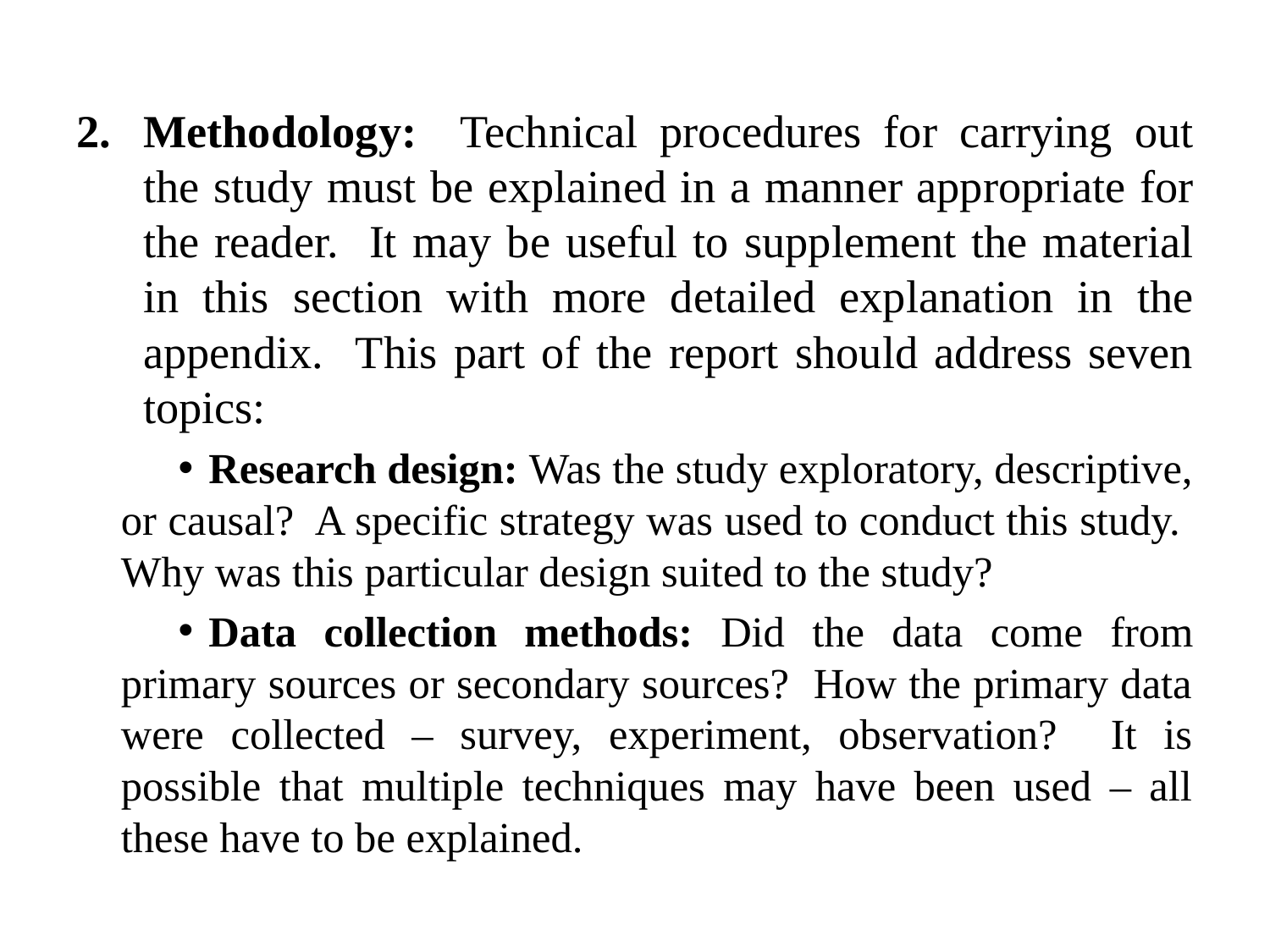

Methodology:  Technical procedures for carrying out the study must be explained in a manner appropriate for the reader.  It may be useful to supplement the material in this section with more detailed explanation in the appendix.  This part of the report should address seven topics:
Research design: Was the study exploratory, descriptive, or causal?  A specific strategy was used to conduct this study.  Why was this particular design suited to the study?
Data collection methods: Did the data come from primary sources or secondary sources?  How the primary data were collected – survey, experiment, observation?  It is possible that multiple techniques may have been used – all these have to be explained.